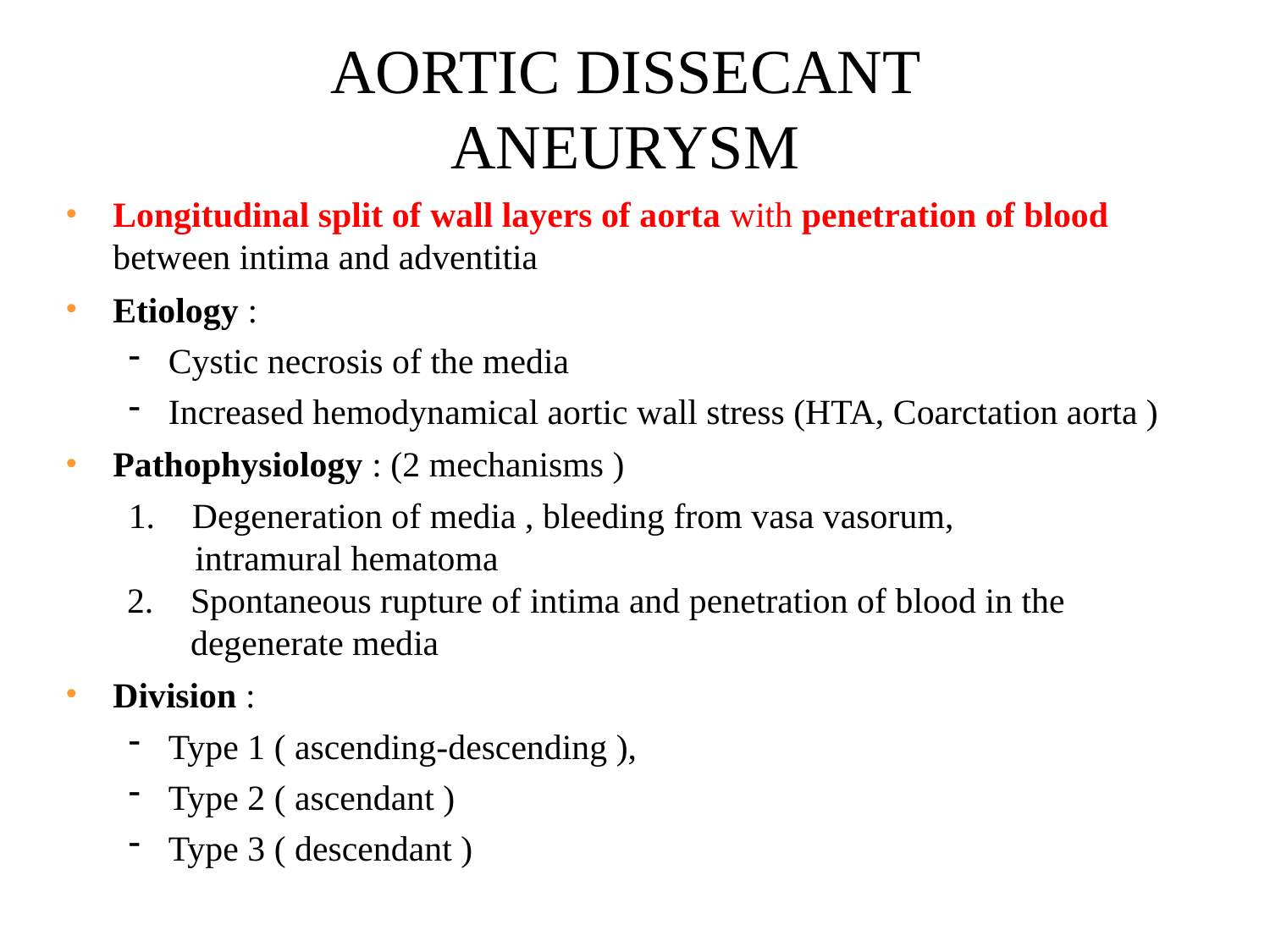

AORTIC DISSECANT ANEURYSM
Longitudinal split of wall layers of aorta with penetration of blood
between intima and adventitia
Etiology :
Cystic necrosis of the media
Increased hemodynamical aortic wall stress (HTA, Coarctation aorta )
Pathophysiology : (2 mechanisms )
Degeneration of media , bleeding from vasa vasorum,
   intramural hematoma
Spontaneous rupture of intima and penetration of blood in the degenerate media
Division :
Type 1 ( ascending-descending ),
Type 2 ( ascendant )
Type 3 ( descendant )